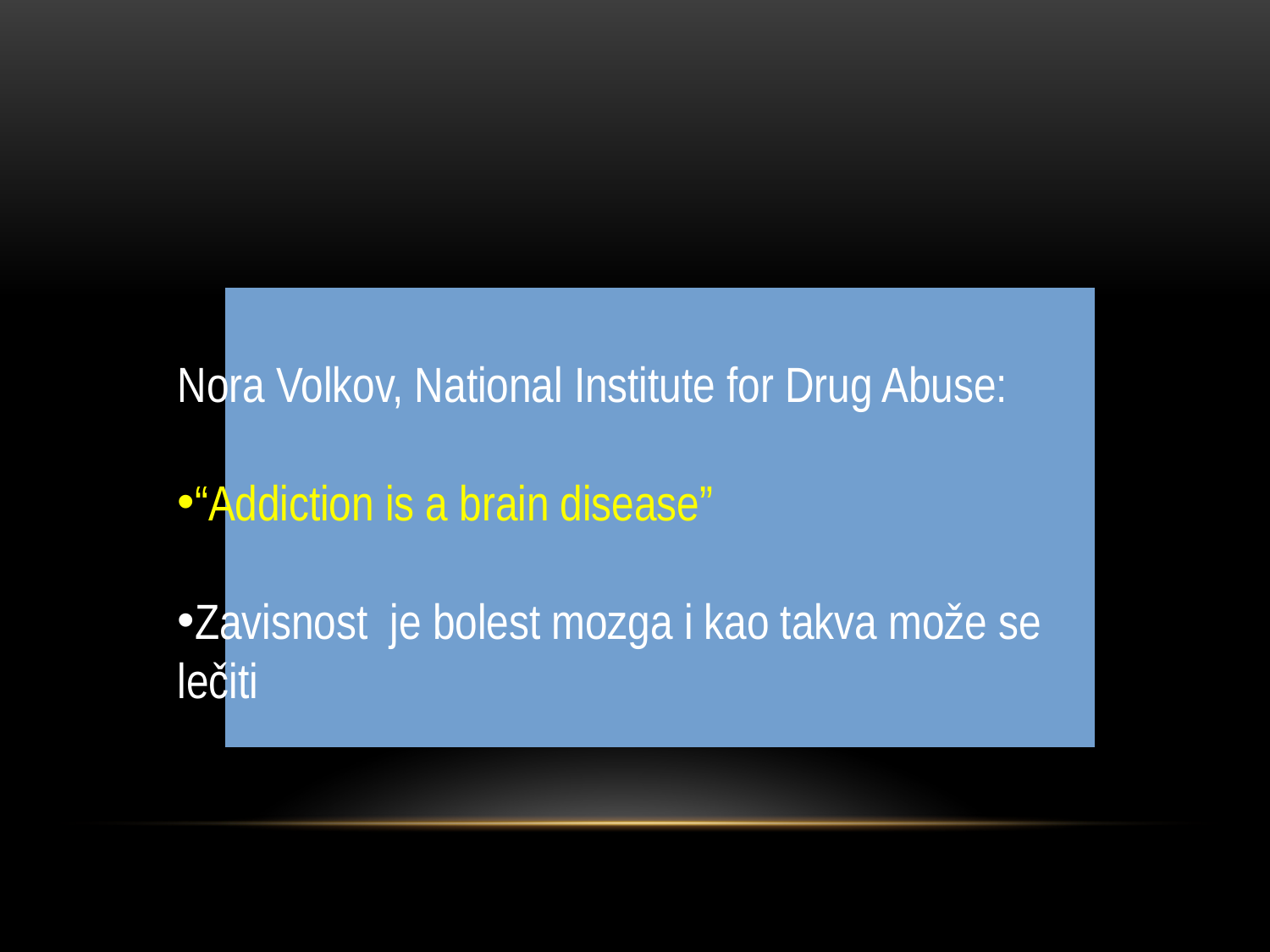

# Zavisnost

Nora Volkov, National Institute for Drug Abuse:

“Addiction is a brain disease”

Zavisnost  je bolest mozga i kao takva može se lečiti